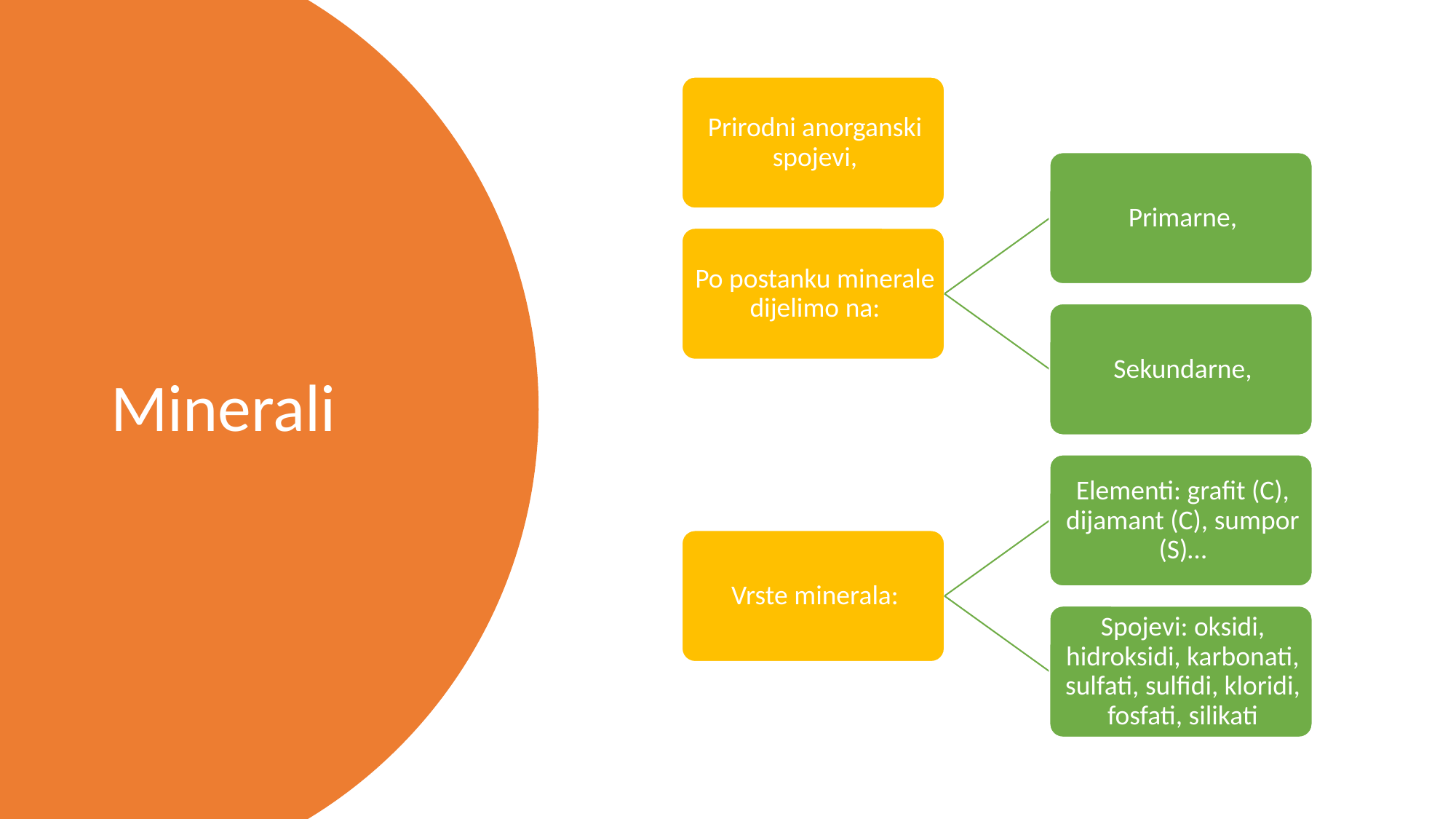

Prirodni anorganski spojevi,
Po postanku minerale dijelimo na:

Primarne,

Sekundarne,
Vrste minerala:

Elementi: grafit (C), dijamant (C), sumpor (S)…

Spojevi: oksidi, hidroksidi, karbonati, sulfati, sulfidi, kloridi, fosfati, silikati
# Minerali